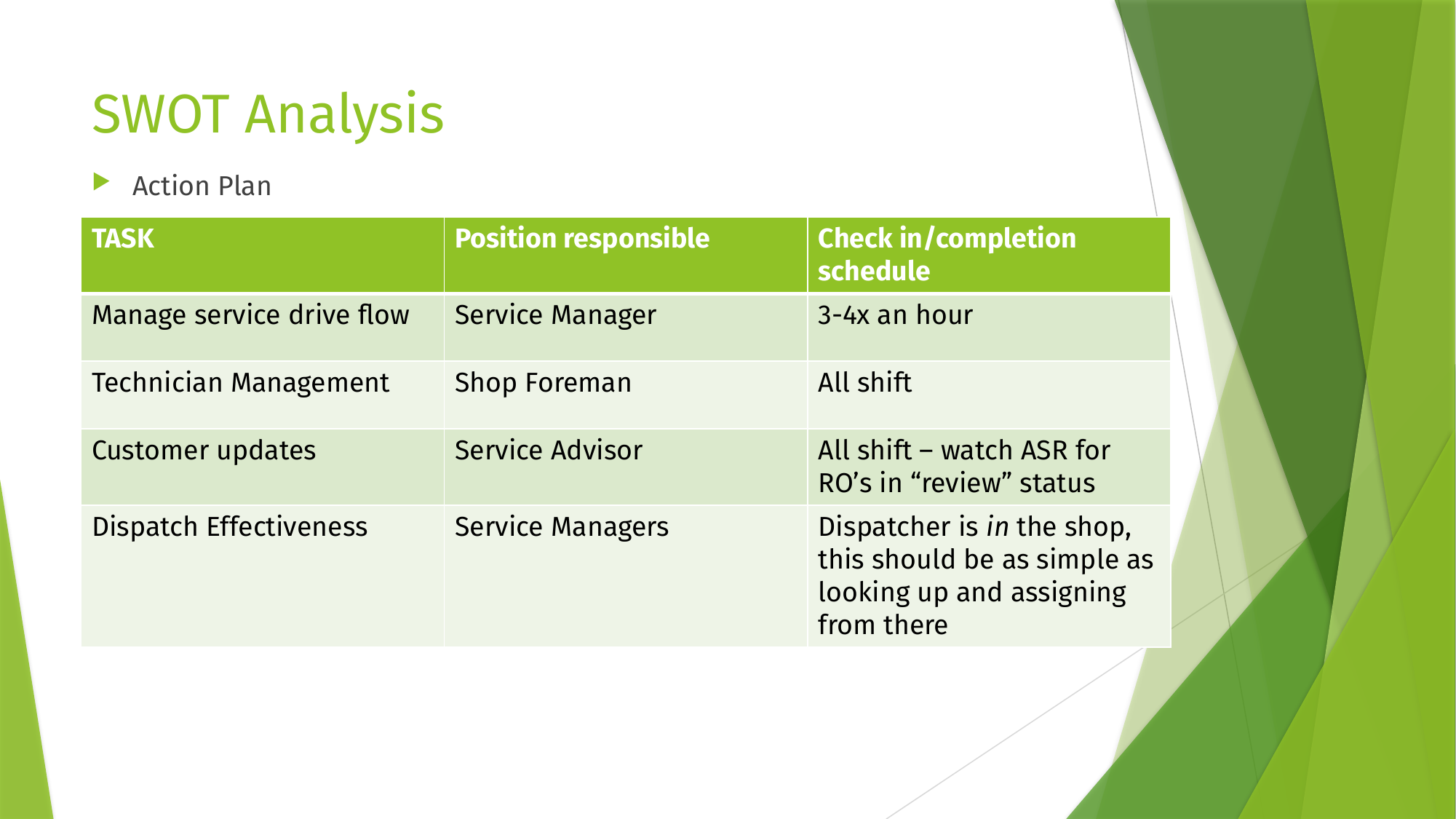

# SWOT Analysis
Action Plan

| TASK | Position responsible | Check in/completion schedule |
| --- | --- | --- |
| Manage service drive flow | Service Manager | 3-4x an hour |
| Technician Management | Shop Foreman | All shift |
| Customer updates | Service Advisor | All shift – watch ASR for RO’s in “review” status |
| Dispatch Effectiveness | Service Managers | Dispatcher is in the shop, this should be as simple as looking up and assigning from there |